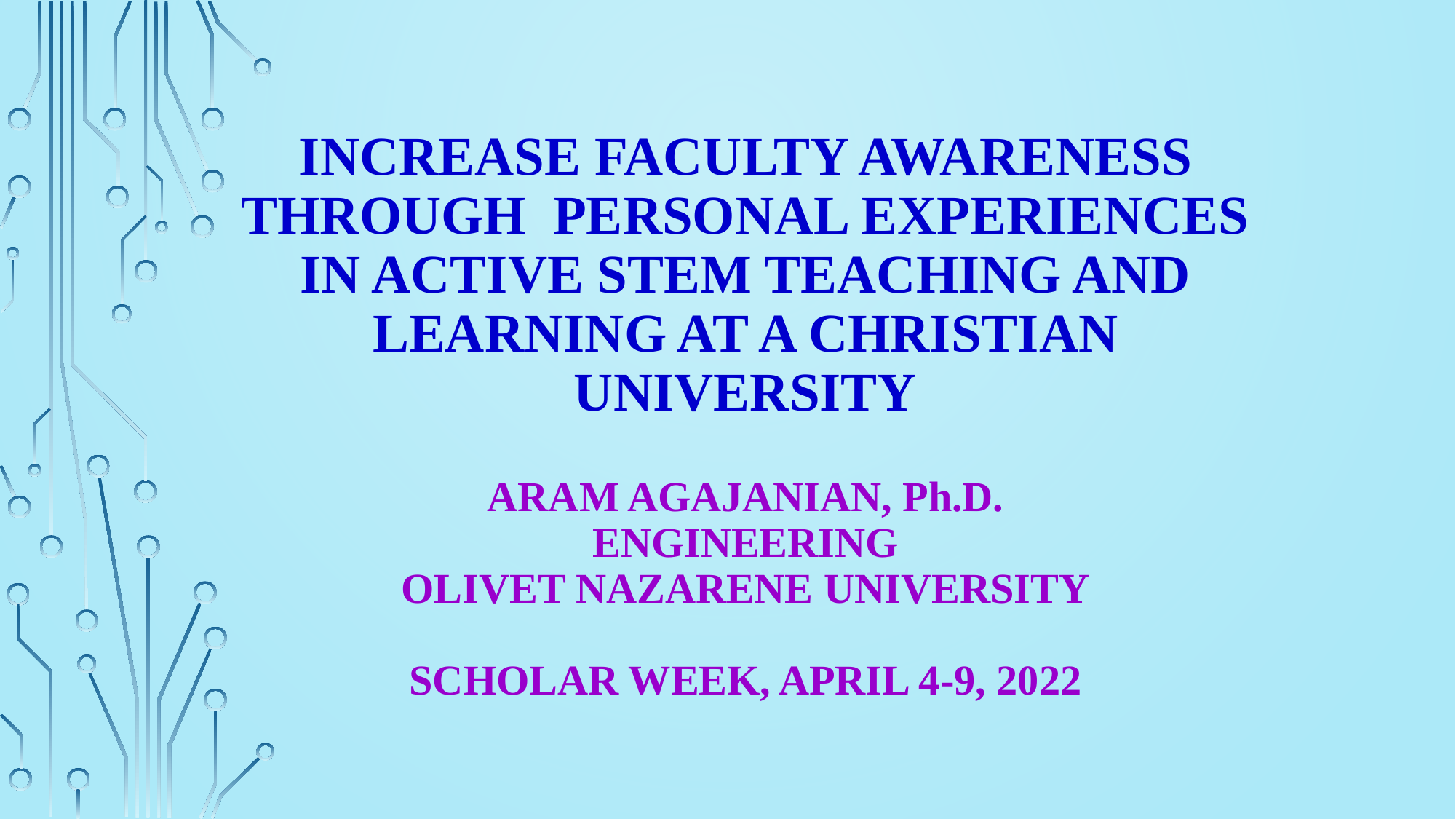

# Increase Faculty Awareness through  Personal Experiences in Active STEM Teaching and Learning at a Christian University Aram Agajanian, Ph.D. Engineering Olivet Nazarene University Scholar Week, April 4-9, 2022